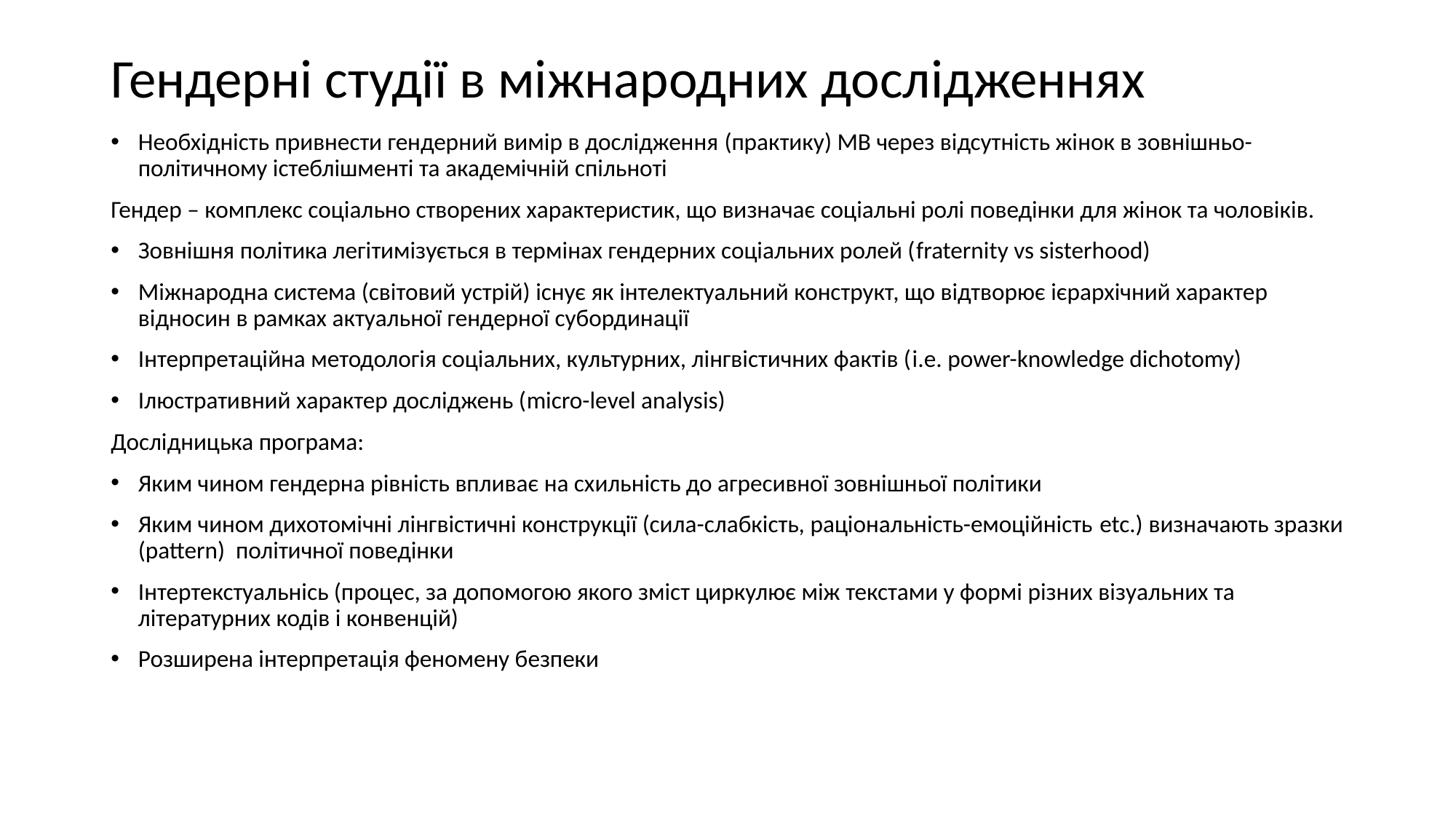

# Гендерні студії в міжнародних дослідженнях
Необхідність привнести гендерний вимір в дослідження (практику) МВ через відсутність жінок в зовнішньо-політичному істеблішменті та академічній спільноті
Гендер – комплекс соціально створених характеристик, що визначає соціальні ролі поведінки для жінок та чоловіків.
Зовнішня політика легітимізується в термінах гендерних соціальних ролей (fraternity vs sisterhood)
Міжнародна система (світовий устрій) існує як інтелектуальний конструкт, що відтворює ієрархічний характер відносин в рамках актуальної гендерної субординації
Інтерпретаційна методологія соціальних, культурних, лінгвістичних фактів (i.e. power-knowledge dichotomy)
Ілюстративний характер досліджень (micro-level analysis)
Дослідницька програма:
Яким чином гендерна рівність впливає на схильність до агресивної зовнішньої політики
Яким чином дихотомічні лінгвістичні конструкції (сила-слабкість, раціональність-емоційність etc.) визначають зразки (pattern)  політичної поведінки
Інтертекстуальнісь (процес, за допомогою якого зміст циркулює між текстами у формі різних візуальних та літературних кодів і конвенцій)
Розширена інтерпретація феномену безпеки